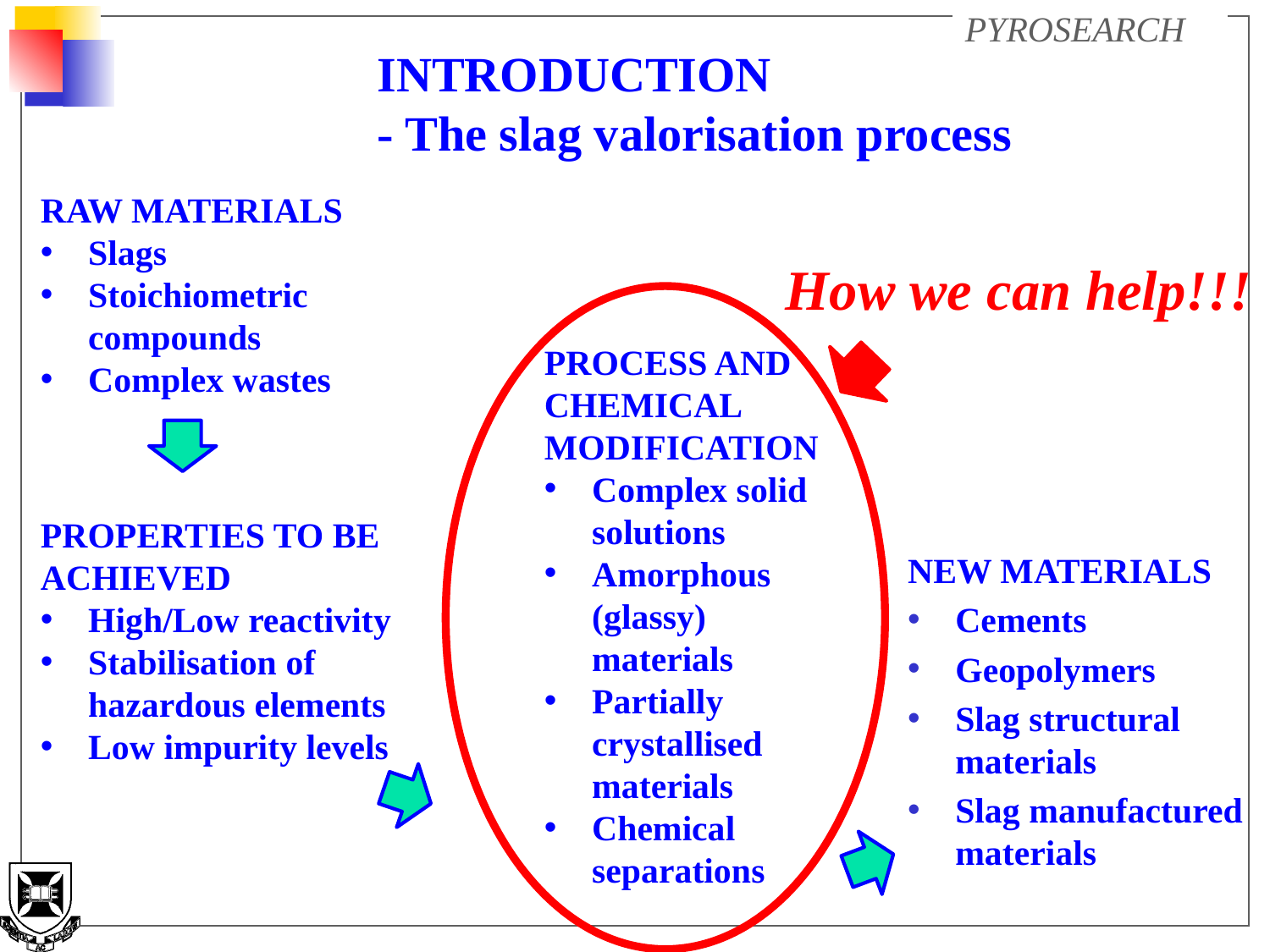

# Introduction - The slag valorisation process
RAW MATERIALS
Slags
Stoichiometric compounds
Complex wastes
How we can help!!!

PROCESS AND CHEMICAL MODIFICATION
Complex solid solutions
Amorphous (glassy) materials
Partially crystallised materials
Chemical separations

PROPERTIES TO BE ACHIEVED
High/Low reactivity
Stabilisation of hazardous elements
Low impurity levels

NEW MATERIALS
Cements
Geopolymers
Slag structural materials
Slag manufactured materials